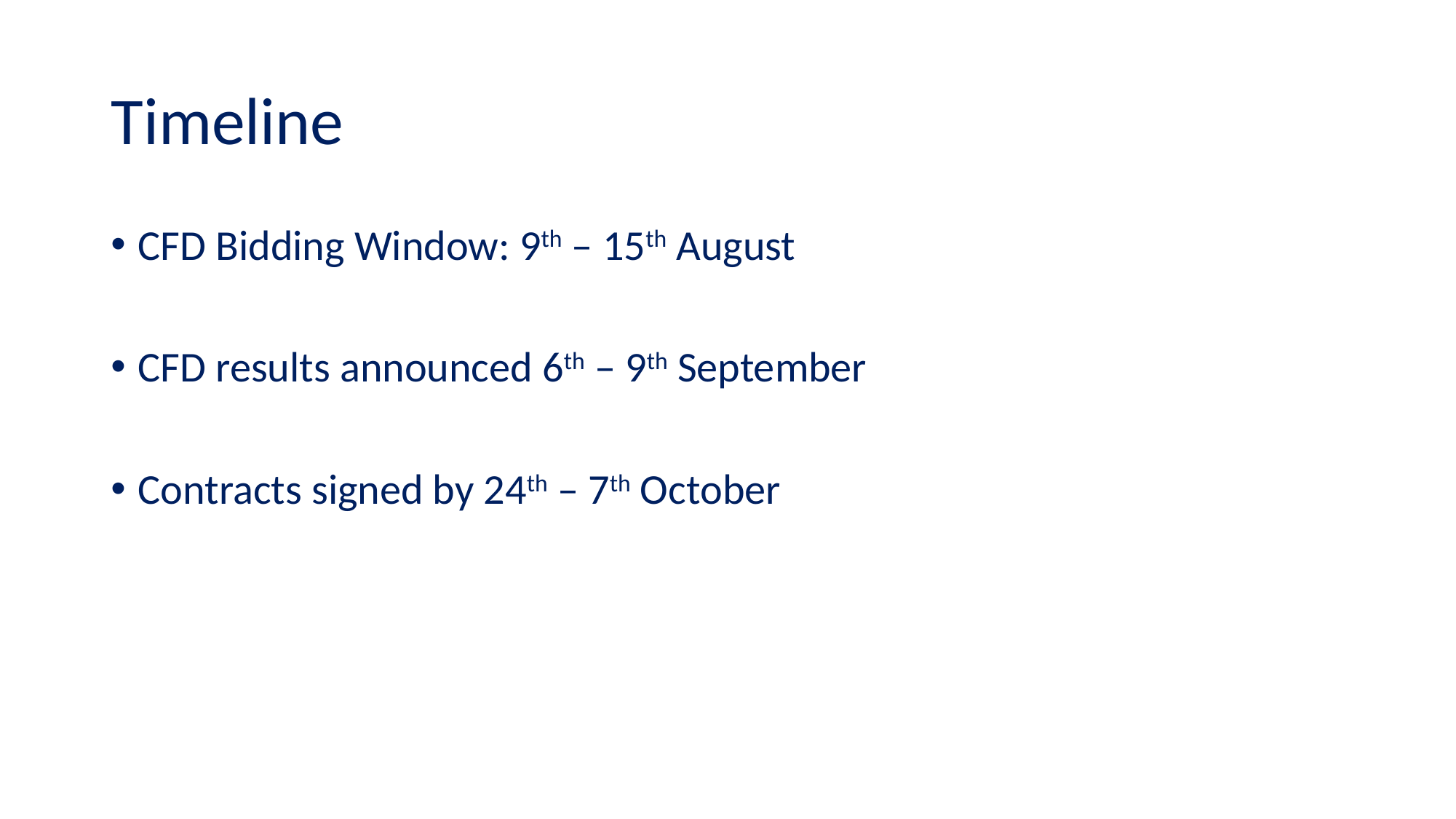

# Timeline
CFD Bidding Window: 9th – 15th August

CFD results announced 6th – 9th September

Contracts signed by 24th – 7th October